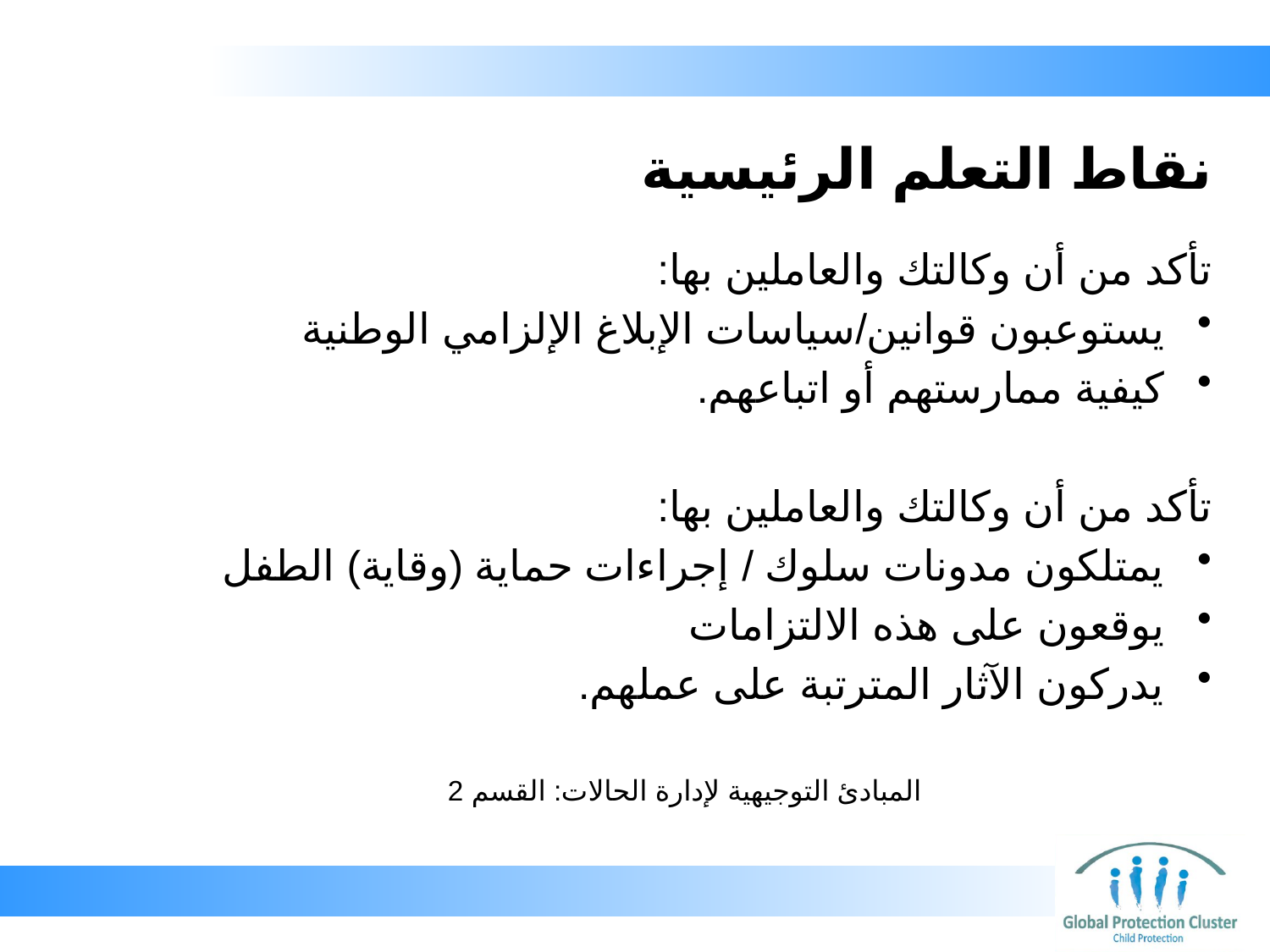

# نقاط التعلم الرئيسية
تأكد من أن وكالتك والعاملين بها:
يستوعبون قوانين/سياسات الإبلاغ الإلزامي الوطنية
كيفية ممارستهم أو اتباعهم.

تأكد من أن وكالتك والعاملين بها:
يمتلكون مدونات سلوك / إجراءات حماية (وقاية) الطفل
يوقعون على هذه الالتزامات
يدركون الآثار المترتبة على عملهم.

المبادئ التوجيهية لإدارة الحالات: القسم 2